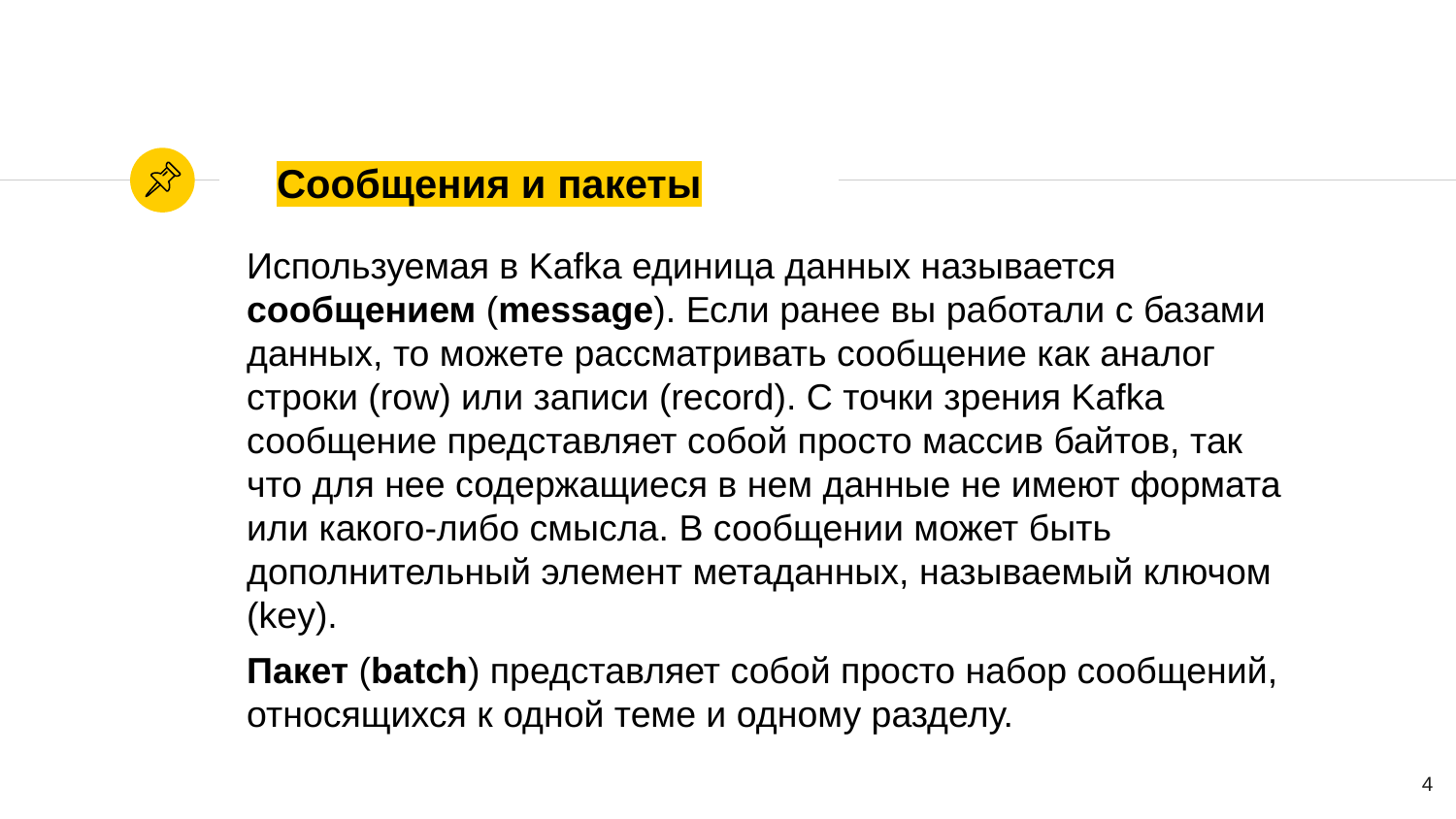

# Сообщения и пакеты

Используемая в Kafka единица данных называется сообщением (message). Если ранее вы работали с базами данных, то можете рассматривать сообщение как аналог строки (row) или записи (record). С точки зрения Kafka сообщение представляет собой просто массив байтов, так что для нее содержащиеся в нем данные не имеют формата или какого-либо смысла. В сообщении может быть дополнительный элемент метаданных, называемый ключом (key).
Пакет (batch) представляет собой просто набор сообщений, относящихся к одной теме и одному разделу.
4